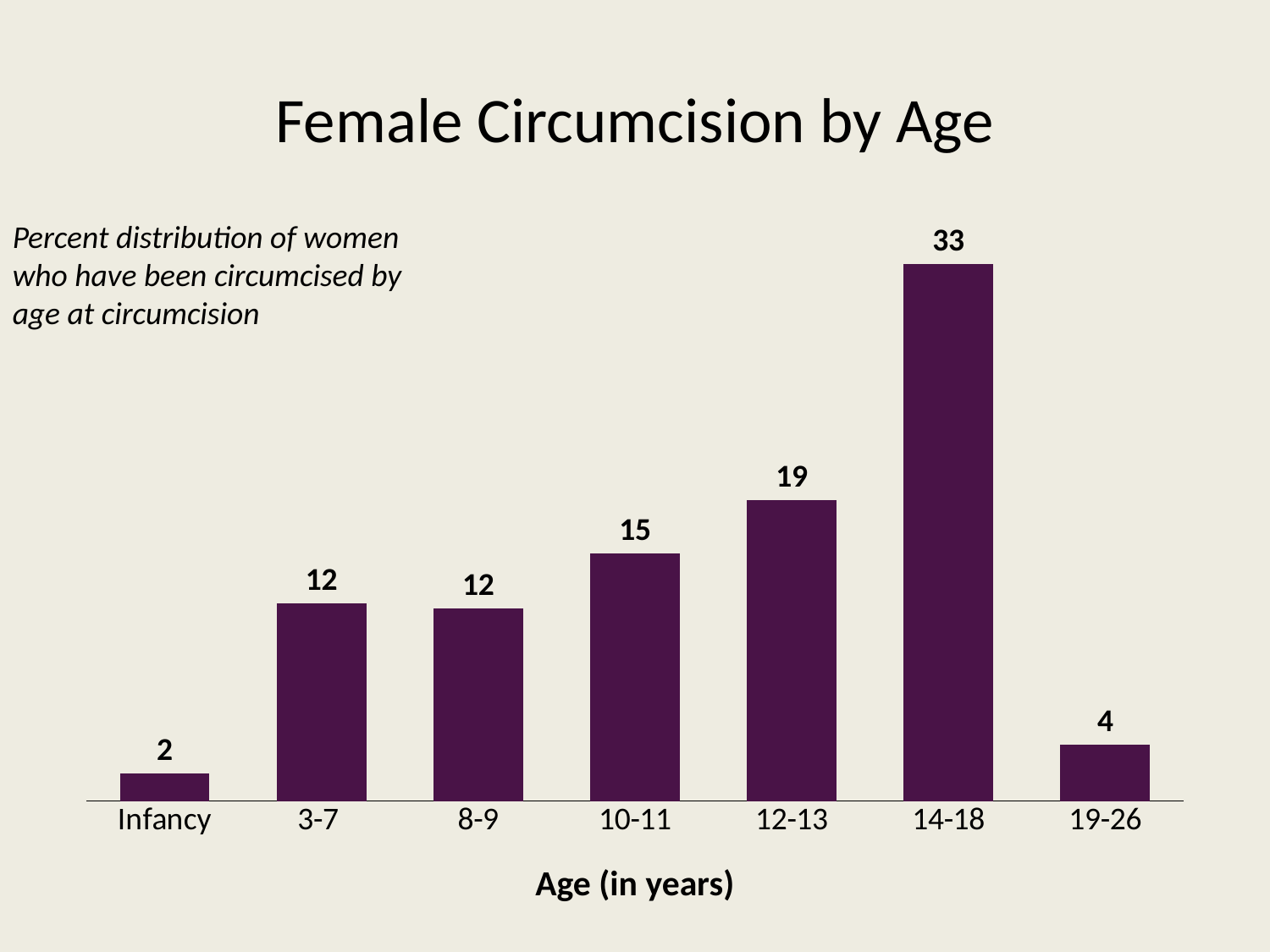

# Female Circumcision by Age
Percent distribution of women who have been circumcised by age at circumcision

### Chart

| Category | Series 1 |
|---|---|
| Infancy | 1.7 |
| 3-7  | 12.2 |
| 8-9 | 11.9 |
| 10-11 | 15.3 |
| 12-13 | 18.6 |
| 14-18 | 33.2 |
| 19-26 | 3.5 |
Age (in years)